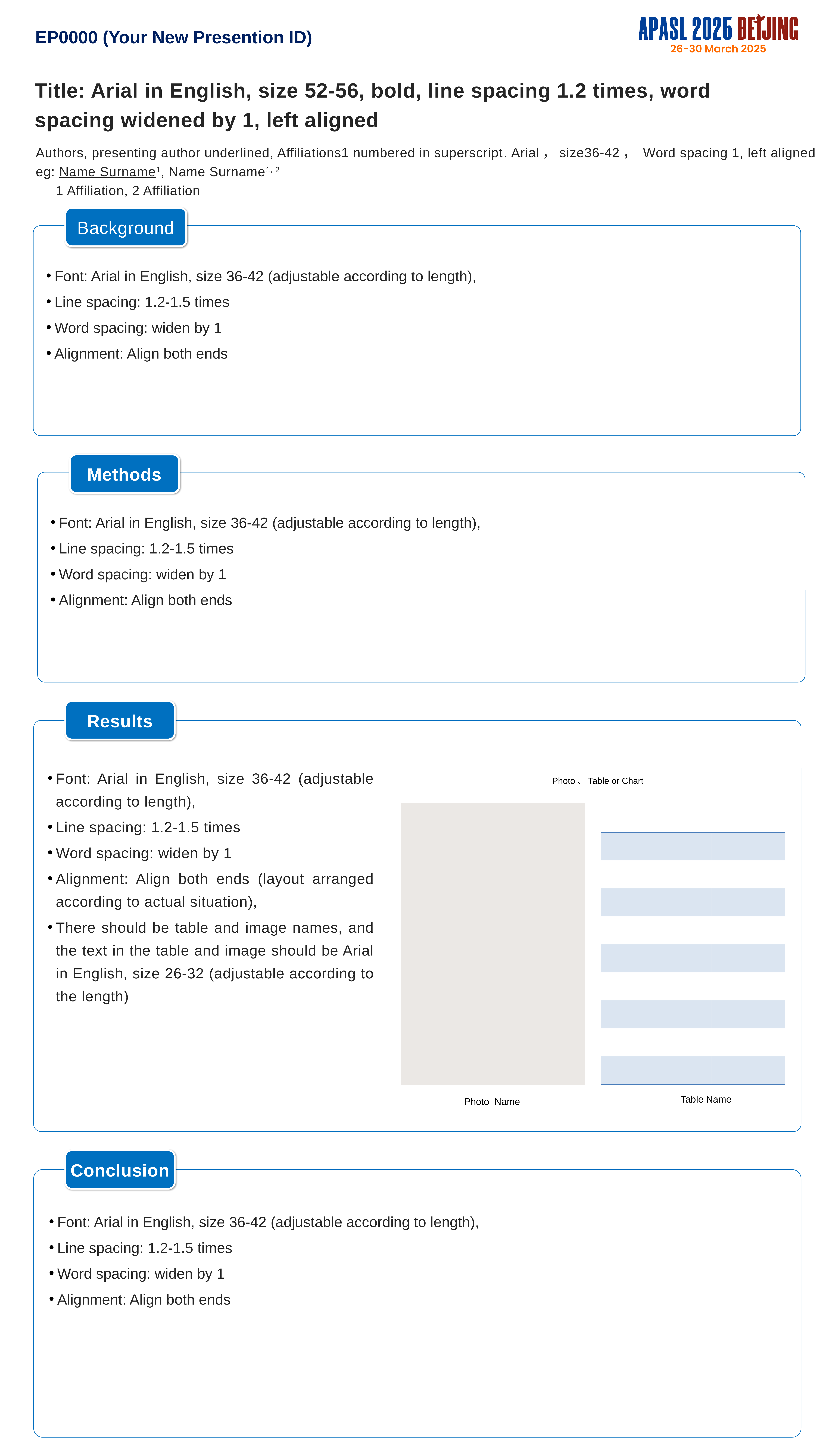

EP0000 (Your New Presention ID)
Title: Arial in English, size 52-56, bold, line spacing 1.2 times, word spacing widened by 1, left aligned
Authors, presenting author underlined, Affiliations1 numbered in superscript. Arial，size36-42， Word spacing 1, left aligned
eg: Name Surname1, Name Surname1, 2
     1 Affiliation, 2 Affiliation
Background

Font: Arial in English, size 36-42 (adjustable according to length),
Line spacing: 1.2-1.5 times
Word spacing: widen by 1
Alignment: Align both ends
Methods

Font: Arial in English, size 36-42 (adjustable according to length),
Line spacing: 1.2-1.5 times
Word spacing: widen by 1
Alignment: Align both ends
Results

Font: Arial in English, size 36-42 (adjustable according to length),
Line spacing: 1.2-1.5 times
Word spacing: widen by 1
Alignment: Align both ends (layout arranged according to actual situation),
There should be table and image names, and the text in the table and image should be Arial in English, size 26-32 (adjustable according to the length)
Photo、Table or Chart
|  |  |  |  |  |
| --- | --- | --- | --- | --- |
|  |  |  |  |  |
|  |  |  |  |  |
|  |  |  |  |  |
|  |  |  |  |  |
|  |  |  |  |  |
|  |  |  |  |  |
|  |  |  |  |  |
|  |  |  |  |  |
|  |  |  |  |  |

Table Name
Photo  Name
Conclusion

Font: Arial in English, size 36-42 (adjustable according to length),
Line spacing: 1.2-1.5 times
Word spacing: widen by 1
Alignment: Align both ends